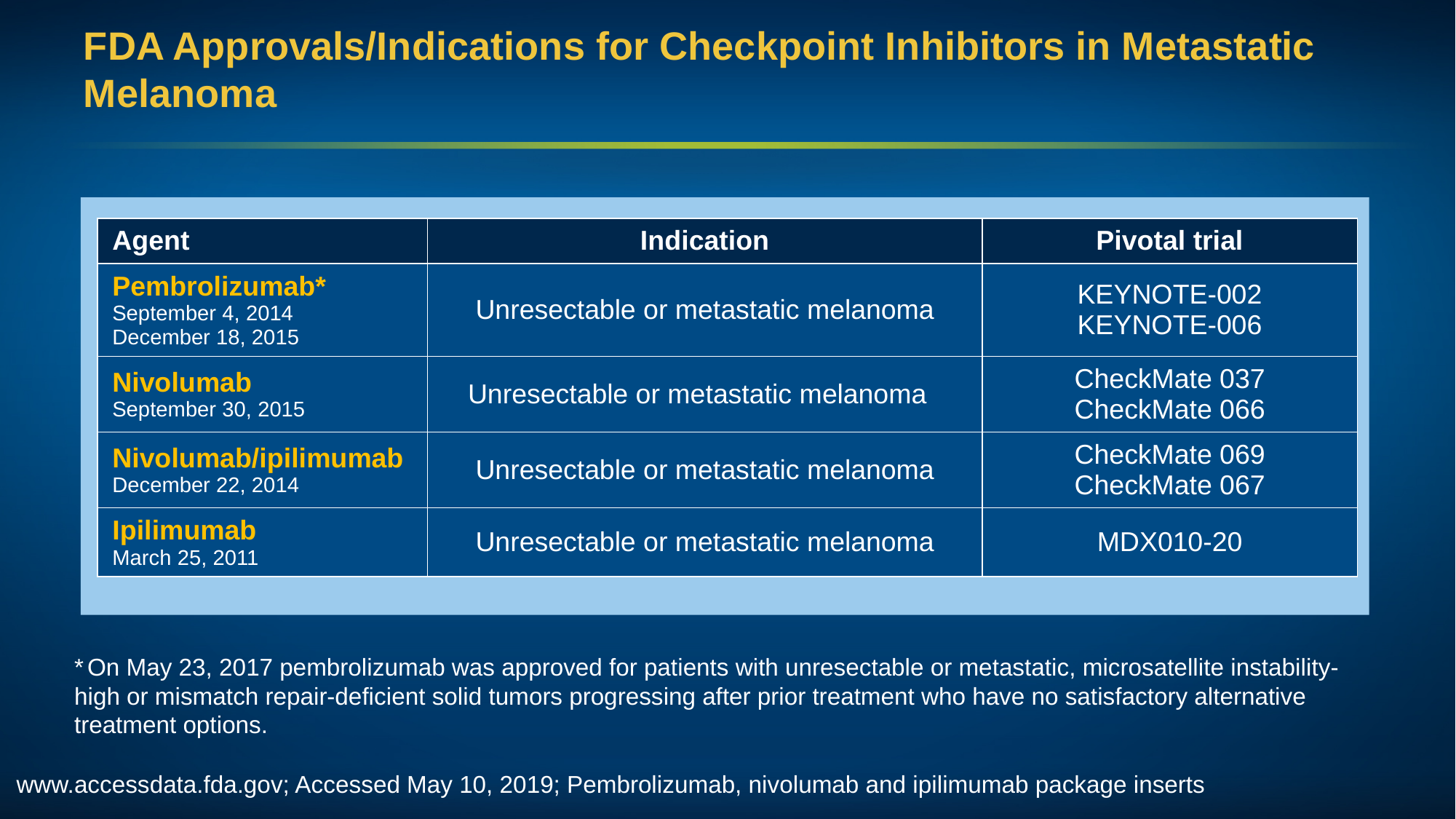

# FDA Approvals/Indications for Checkpoint Inhibitors in Metastatic Melanoma

| Agent | Indication | Pivotal trial |
| --- | --- | --- |
| Pembrolizumab\* September 4, 2014 December 18, 2015 | Unresectable or metastatic melanoma | KEYNOTE-002 KEYNOTE-006 |
| Nivolumab September 30, 2015 | Unresectable or metastatic melanoma | CheckMate 037 CheckMate 066 |
| Nivolumab/ipilimumab December 22, 2014 | Unresectable or metastatic melanoma | CheckMate 069 CheckMate 067 |
| Ipilimumab March 25, 2011 | Unresectable or metastatic melanoma | MDX010-20 |
* On May 23, 2017 pembrolizumab was approved for patients with unresectable or metastatic, microsatellite instability-high or mismatch repair-deficient solid tumors progressing after prior treatment who have no satisfactory alternative treatment options.
www.accessdata.fda.gov; Accessed May 10, 2019; Pembrolizumab, nivolumab and ipilimumab package inserts